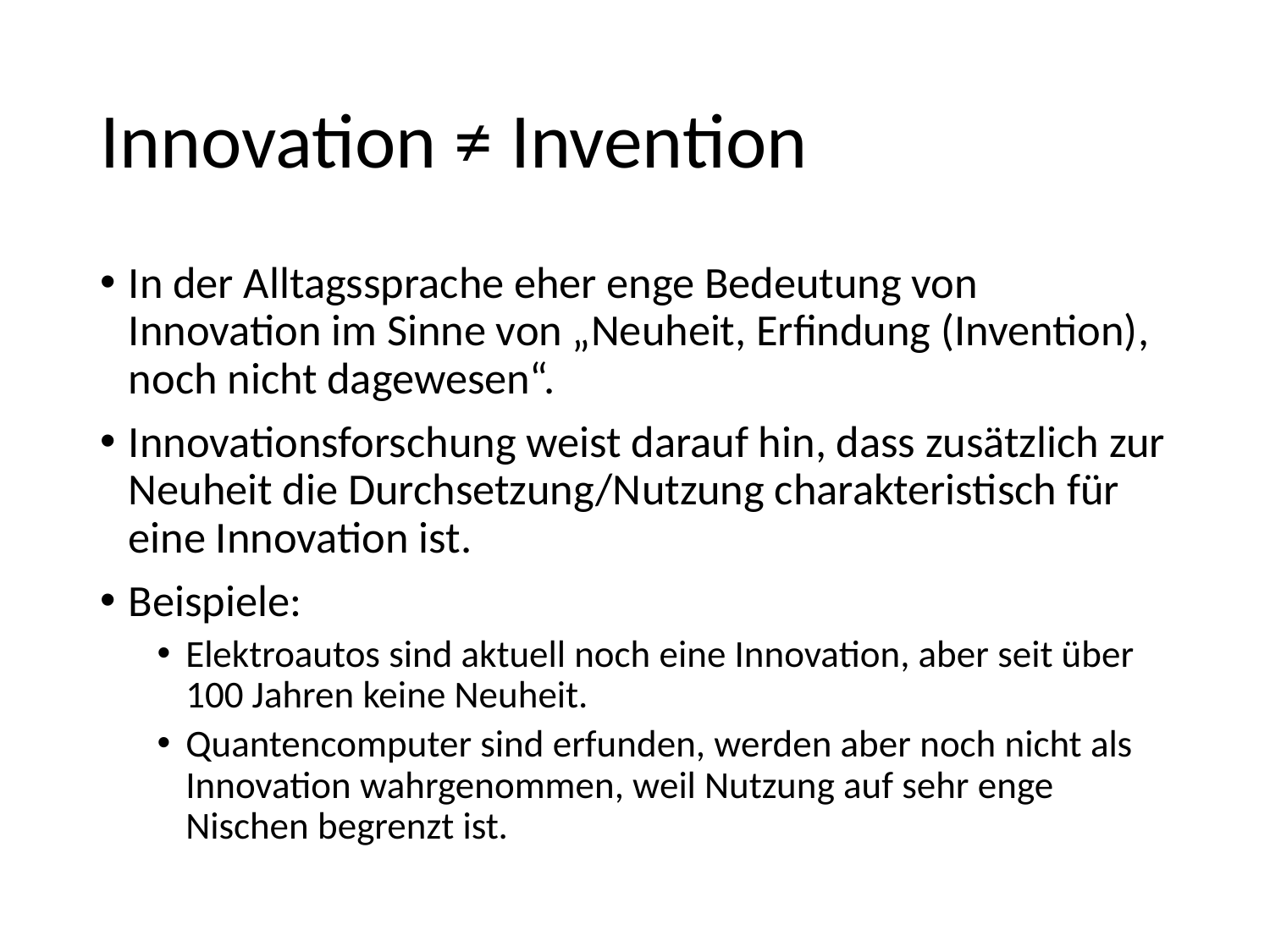

# Innovation ≠ Invention
In der Alltagssprache eher enge Bedeutung von Innovation im Sinne von „Neuheit, Erfindung (Invention), noch nicht dagewesen“.
Innovationsforschung weist darauf hin, dass zusätzlich zur Neuheit die Durchsetzung/Nutzung charakteristisch für eine Innovation ist.
Beispiele:
Elektroautos sind aktuell noch eine Innovation, aber seit über 100 Jahren keine Neuheit.
Quantencomputer sind erfunden, werden aber noch nicht als Innovation wahrgenommen, weil Nutzung auf sehr enge Nischen begrenzt ist.